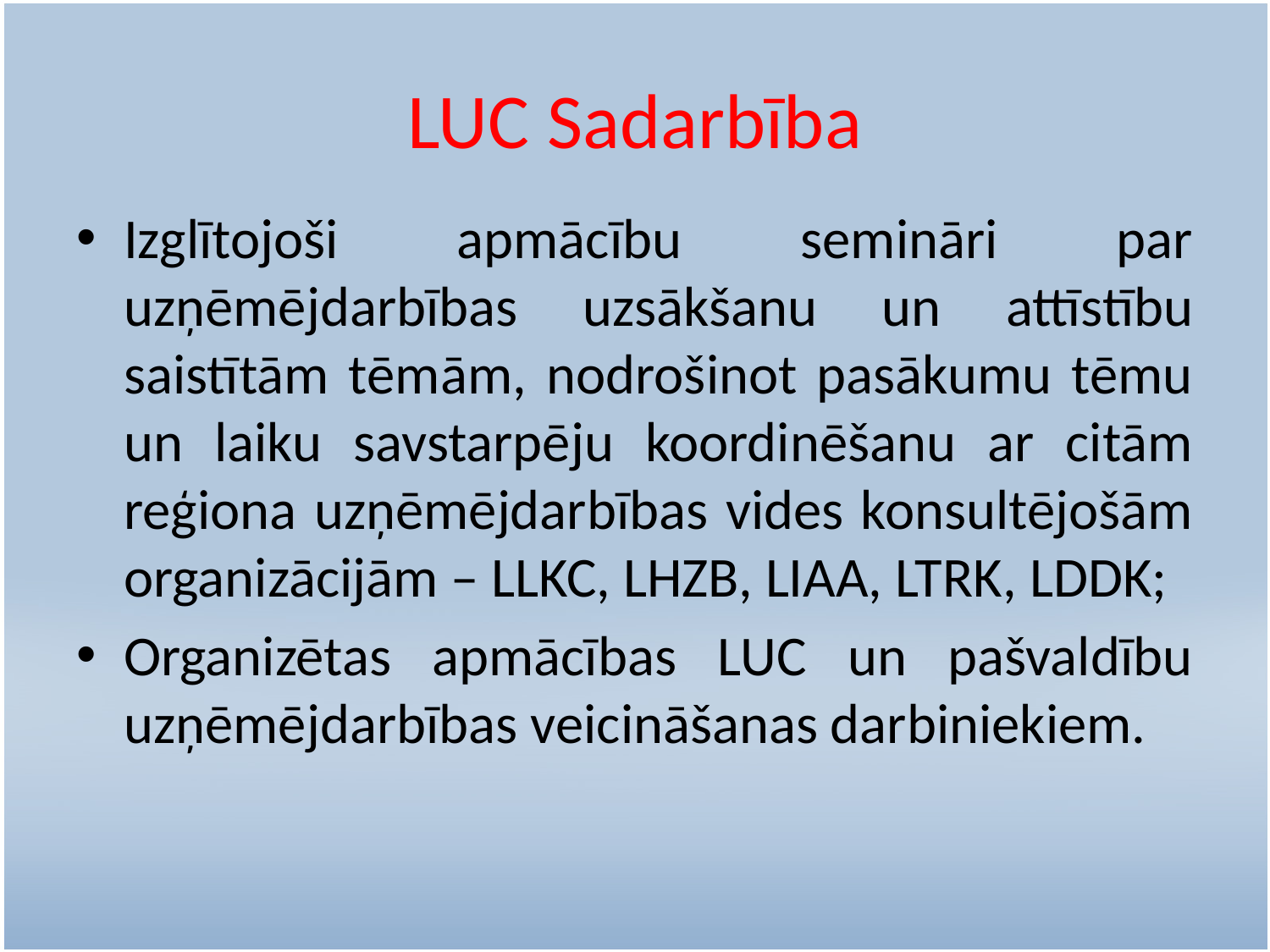

# LUC Sadarbība
Izglītojoši apmācību semināri par uzņēmējdarbības uzsākšanu un attīstību saistītām tēmām, nodrošinot pasākumu tēmu un laiku savstarpēju koordinēšanu ar citām reģiona uzņēmējdarbības vides konsultējošām organizācijām – LLKC, LHZB, LIAA, LTRK, LDDK;
Organizētas apmācības LUC un pašvaldību uzņēmējdarbības veicināšanas darbiniekiem.